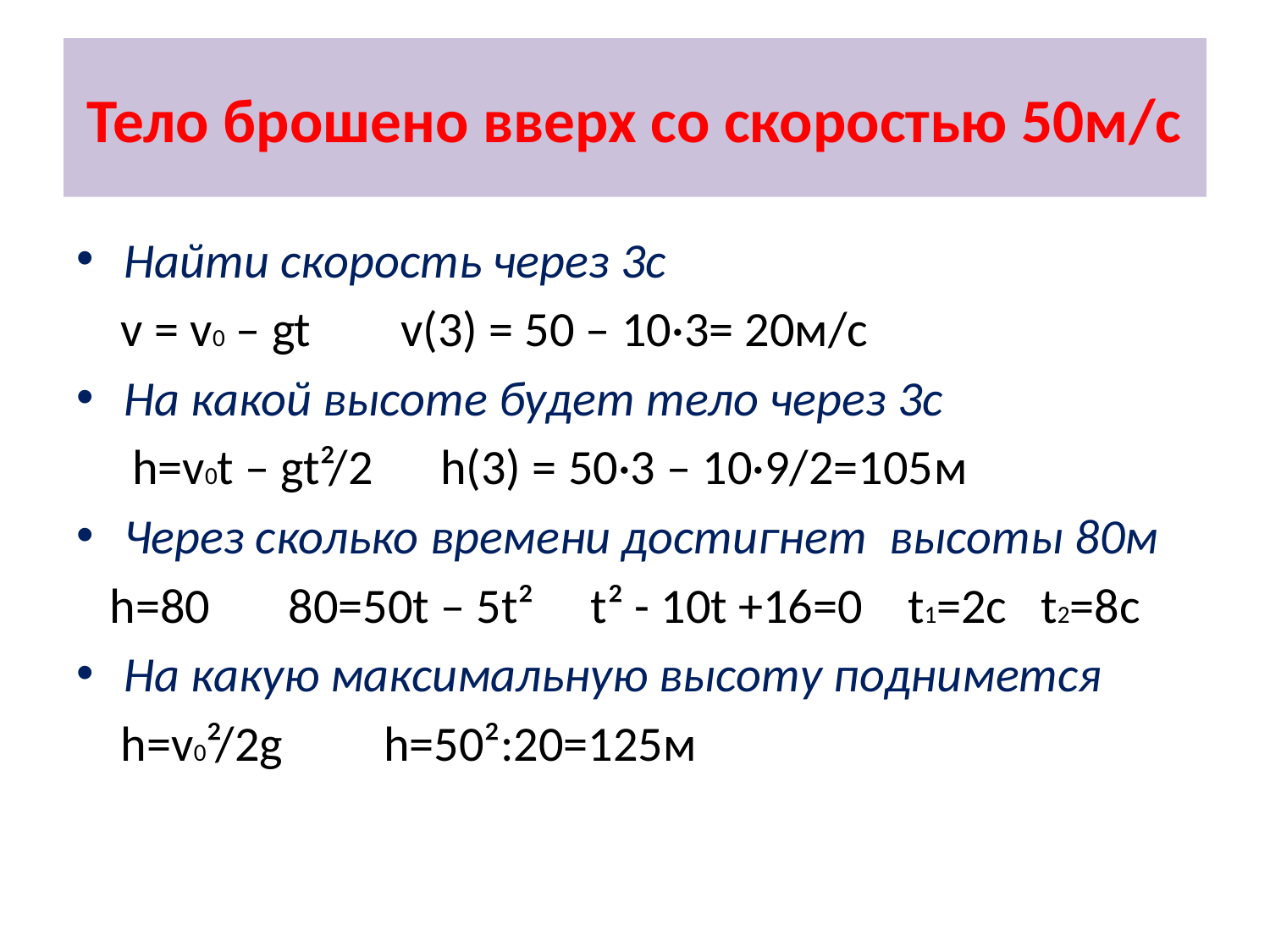

# Тело брошено вверх со скоростью 50м/с
Найти скорость через 3с
    v = v0 – gt        v(3) = 50 – 10·3= 20м/с
На какой высоте будет тело через 3с
     h=v0t – gt²/2      h(3) = 50·3 – 10·9/2=105м
Через сколько времени достигнет  высоты 80м
   h=80       80=50t – 5t²     t² - 10t +16=0    t1=2c   t2=8c
На какую максимальную высоту поднимется
    h=v0²/2g         h=50²:20=125м